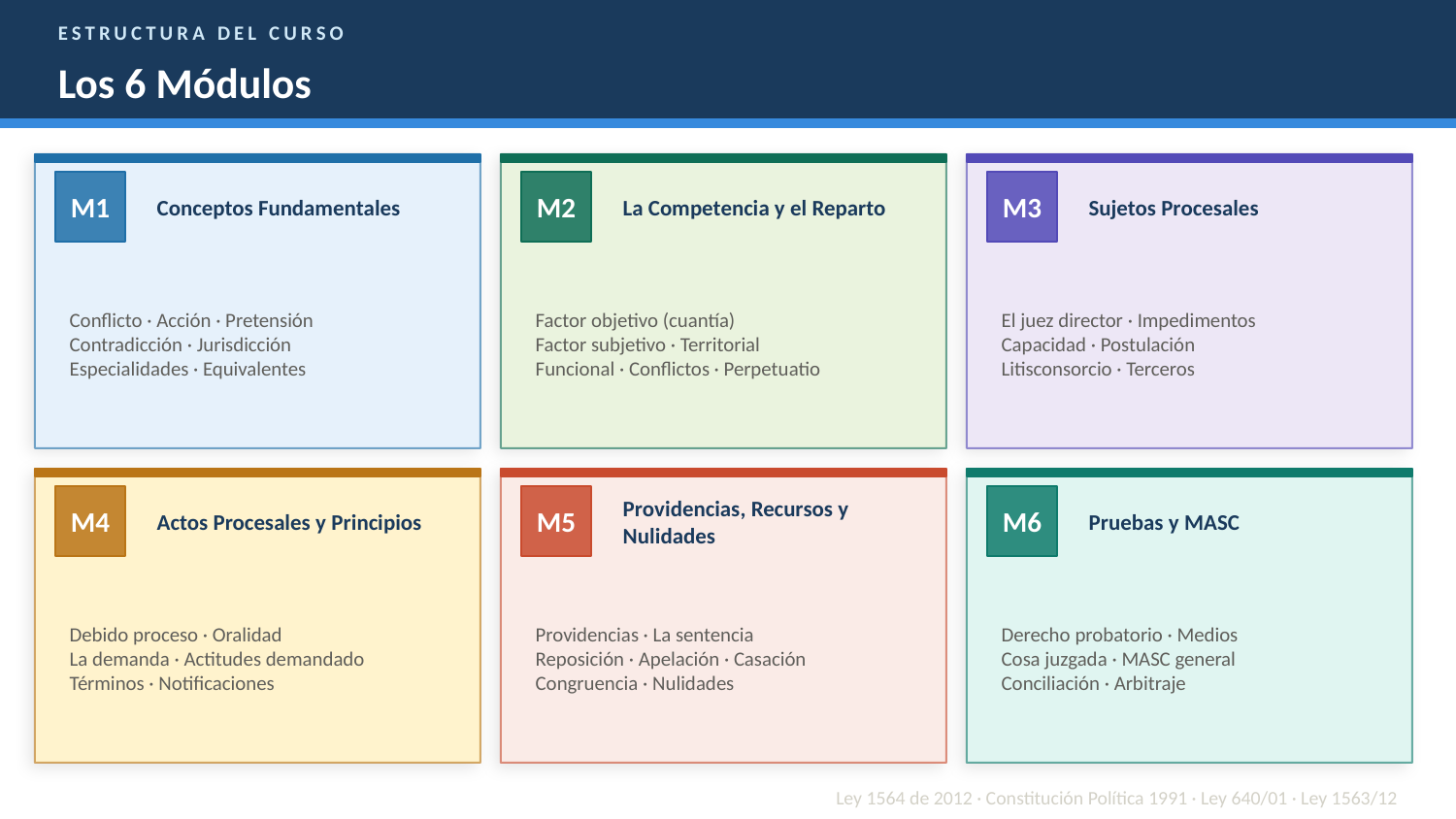

ESTRUCTURA DEL CURSO
Los 6 Módulos

M1
Conceptos Fundamentales

M2
La Competencia y el Reparto

M3
Sujetos Procesales
Conflicto · Acción · Pretensión
Contradicción · Jurisdicción
Especialidades · Equivalentes
Factor objetivo (cuantía)
Factor subjetivo · Territorial
Funcional · Conflictos · Perpetuatio
El juez director · Impedimentos
Capacidad · Postulación
Litisconsorcio · Terceros

M4
Actos Procesales y Principios

M5
Providencias, Recursos y Nulidades

M6
Pruebas y MASC
Debido proceso · Oralidad
La demanda · Actitudes demandado
Términos · Notificaciones
Providencias · La sentencia
Reposición · Apelación · Casación
Congruencia · Nulidades
Derecho probatorio · Medios
Cosa juzgada · MASC general
Conciliación · Arbitraje
Ley 1564 de 2012 · Constitución Política 1991 · Ley 640/01 · Ley 1563/12